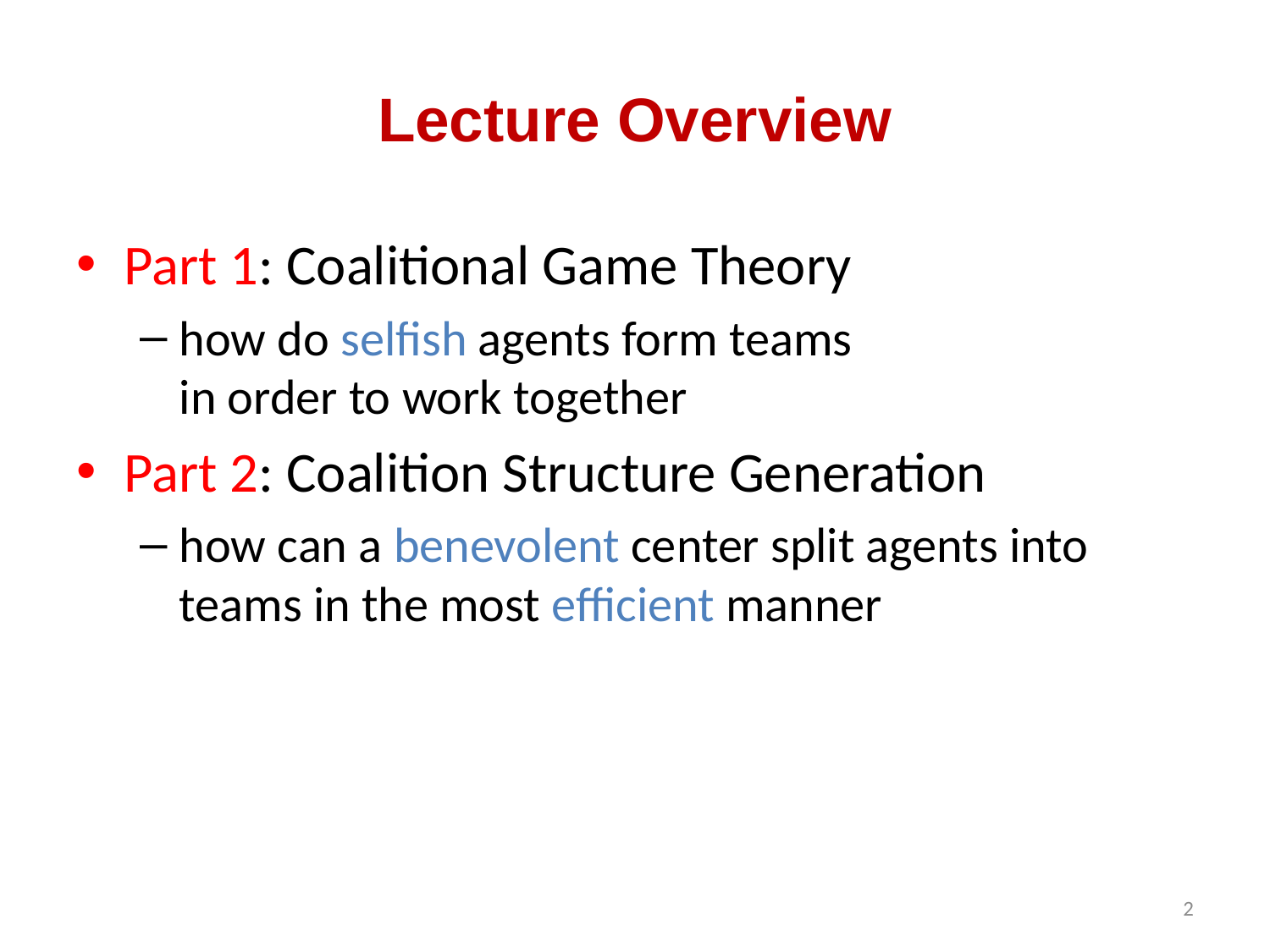

# Lecture Overview
Part 1: Coalitional Game Theory
how do selfish agents form teams
in order to work together
Part 2: Coalition Structure Generation
how can a benevolent center split agents into teams in the most efficient manner
2